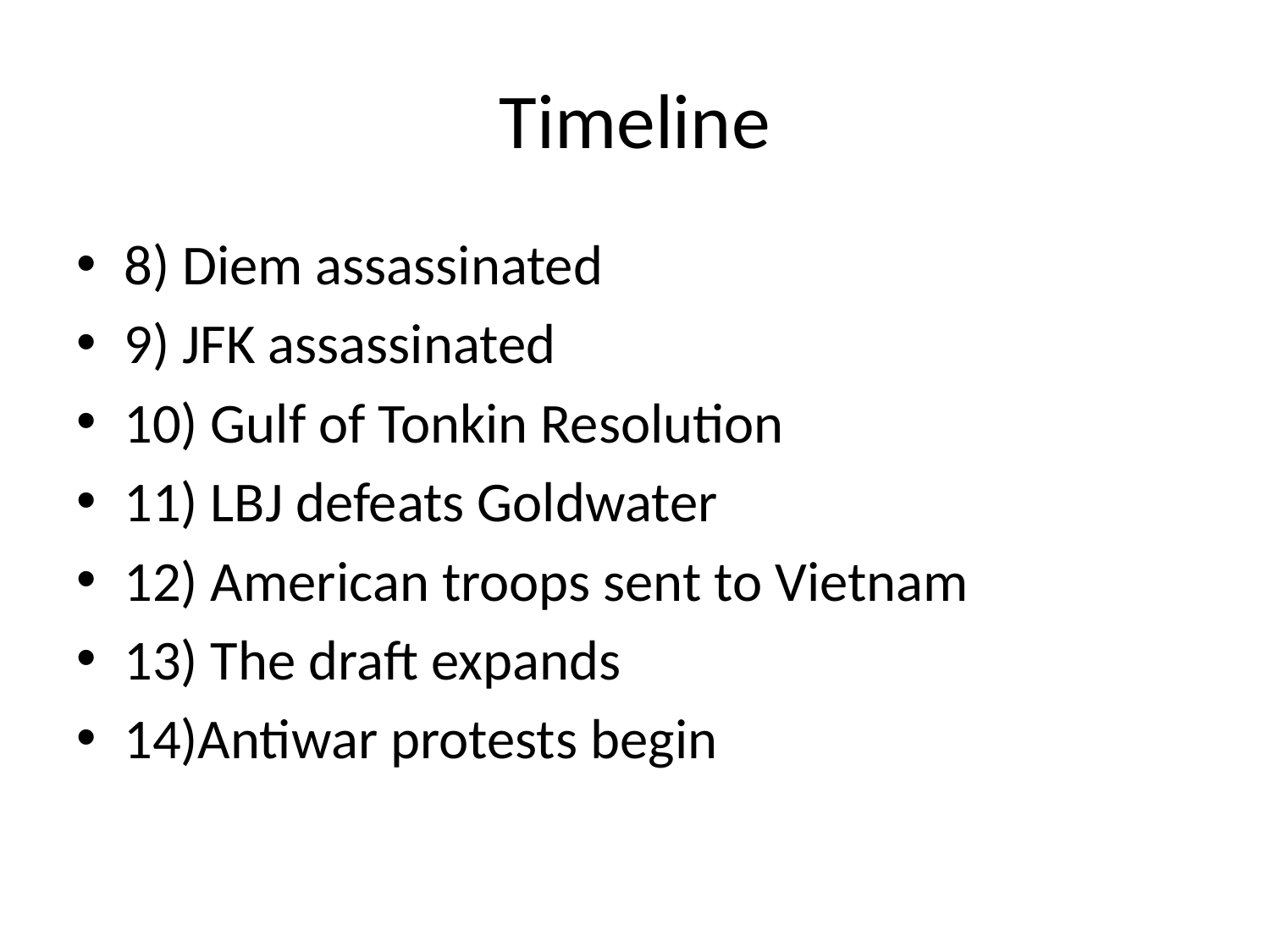

# Timeline
8) Diem assassinated
9) JFK assassinated
10) Gulf of Tonkin Resolution
11) LBJ defeats Goldwater
12) American troops sent to Vietnam
13) The draft expands
14)Antiwar protests begin